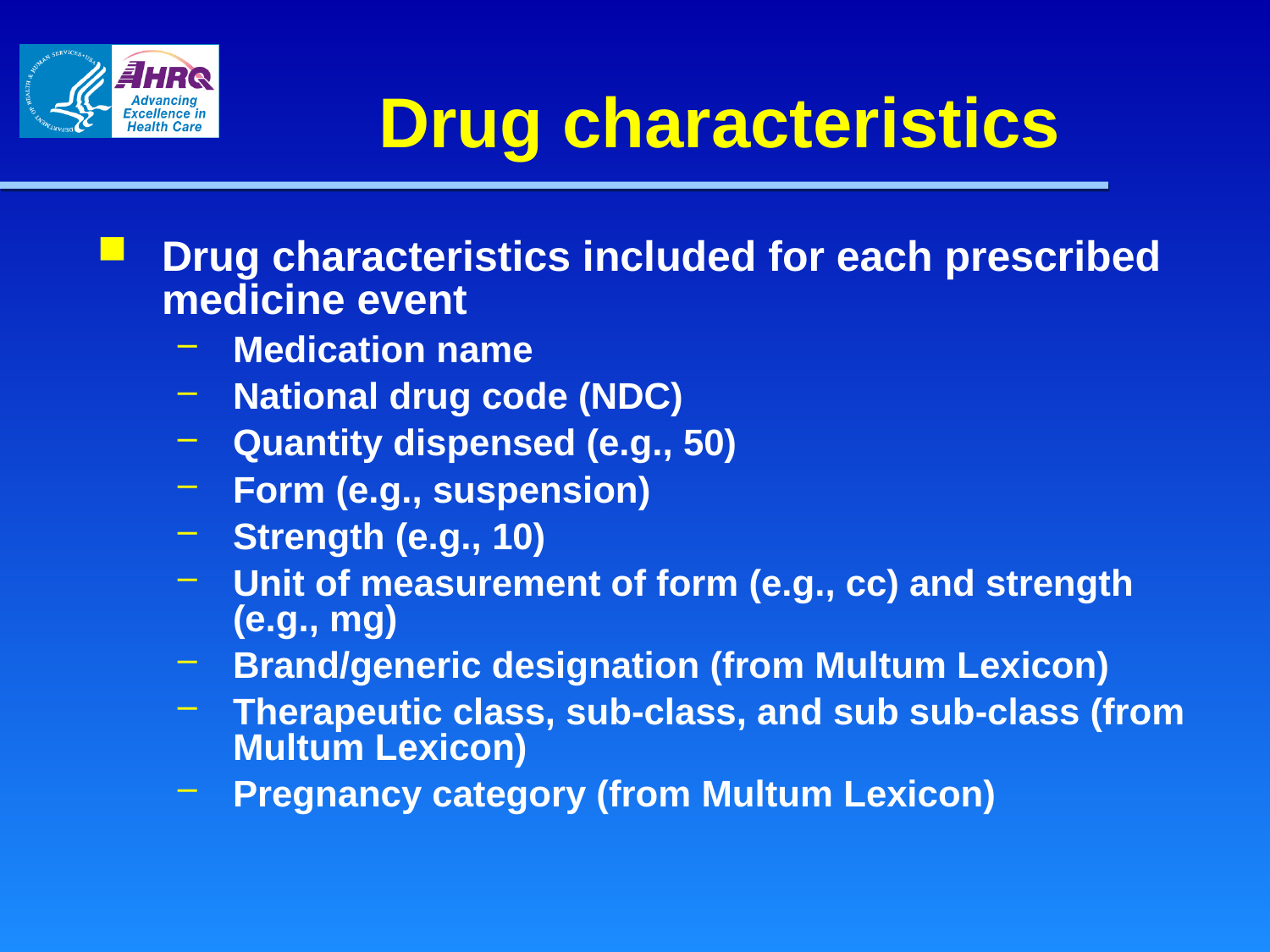

# Drug characteristics
Drug characteristics included for each prescribed medicine event
Medication name
National drug code (NDC)
Quantity dispensed (e.g., 50)
Form (e.g., suspension)
Strength (e.g., 10)
Unit of measurement of form (e.g., cc) and strength (e.g., mg)
Brand/generic designation (from Multum Lexicon)
Therapeutic class, sub-class, and sub sub-class (from Multum Lexicon)
Pregnancy category (from Multum Lexicon)